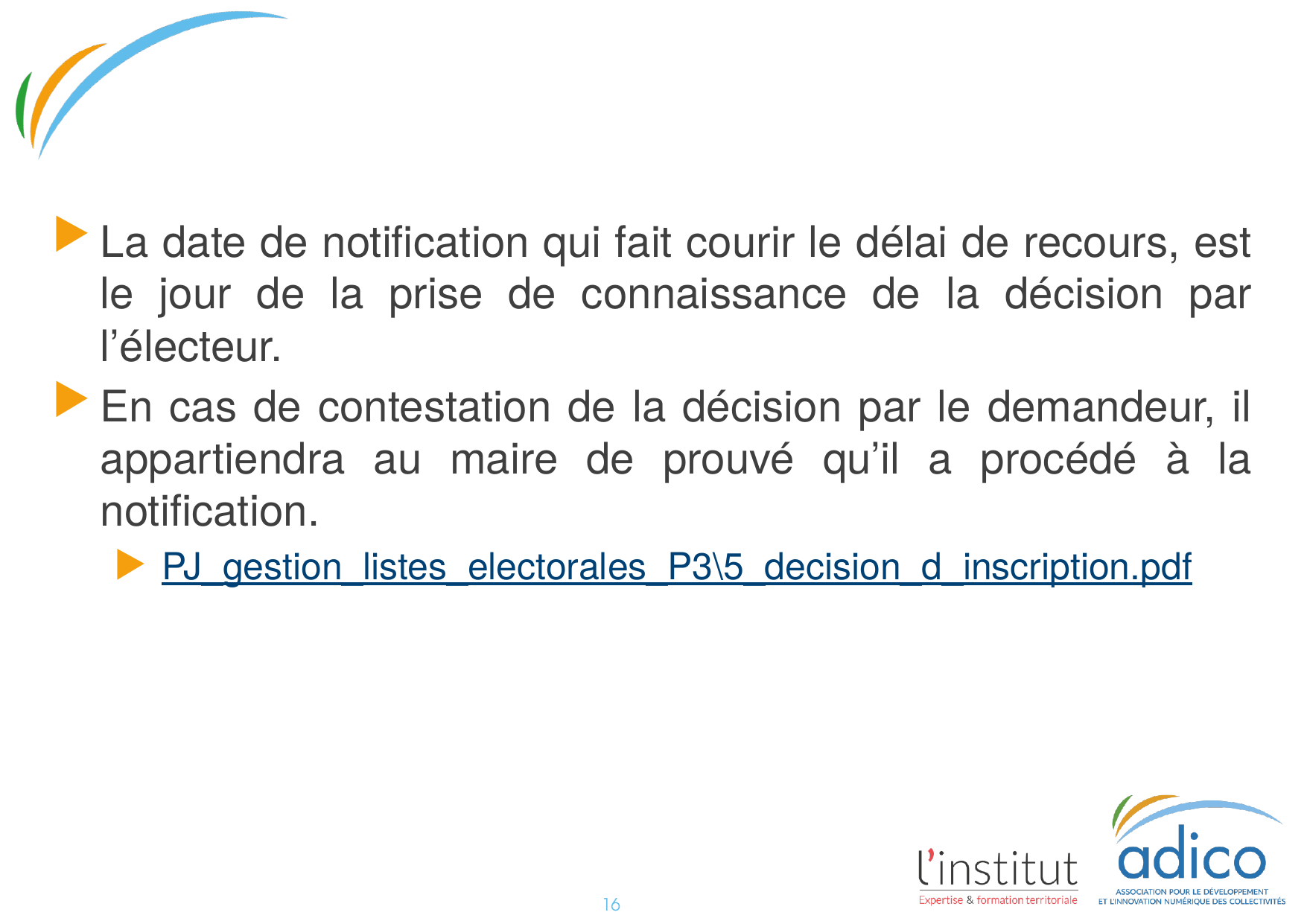

#

La date de notification qui fait courir le délai de recours, est le jour de la prise de connaissance de la décision par l’électeur.
En cas de contestation de la décision par le demandeur, il appartiendra au maire de prouvé qu’il a procédé à la notification.
PJ_gestion_listes_electorales_P3\5_decision_d_inscription.pdf